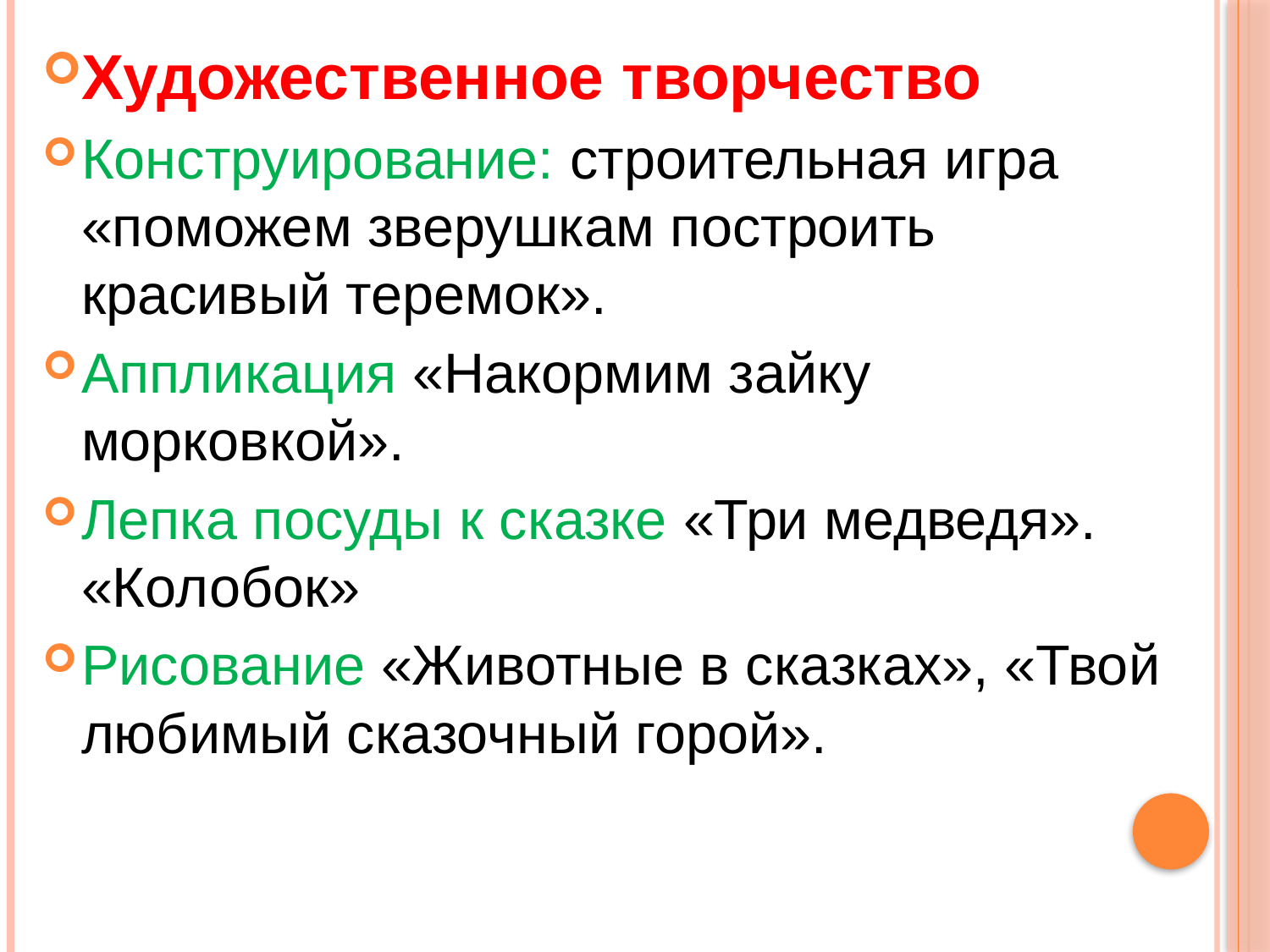

Художественное творчество
Конструирование: строительная игра «поможем зверушкам построить красивый теремок».
Аппликация «Накормим зайку морковкой».
Лепка посуды к сказке «Три медведя». «Колобок»
Рисование «Животные в сказках», «Твой любимый сказочный горой».